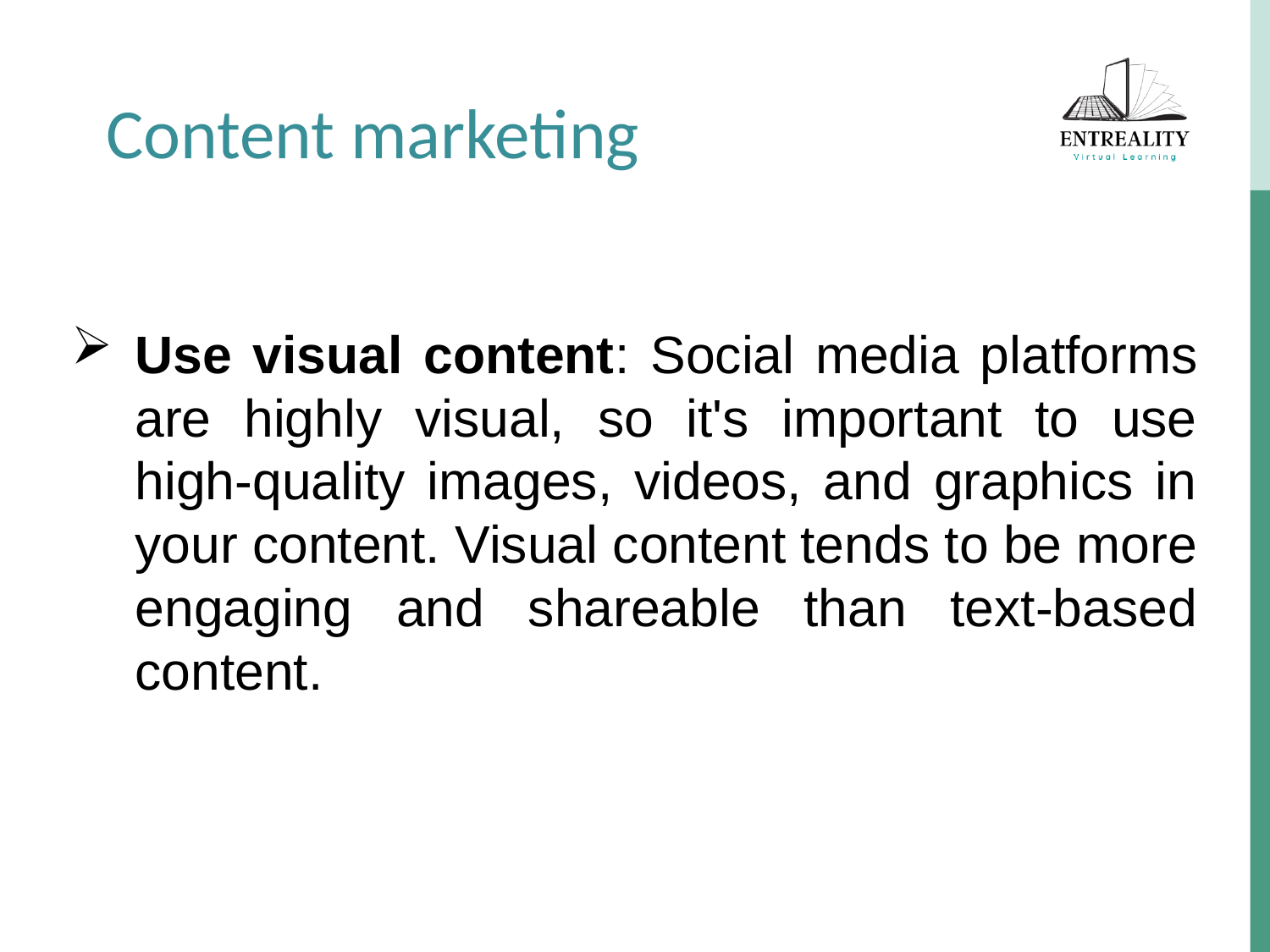

Content marketing

Use visual content: Social media platforms are highly visual, so it's important to use high-quality images, videos, and graphics in your content. Visual content tends to be more engaging and shareable than text-based content.